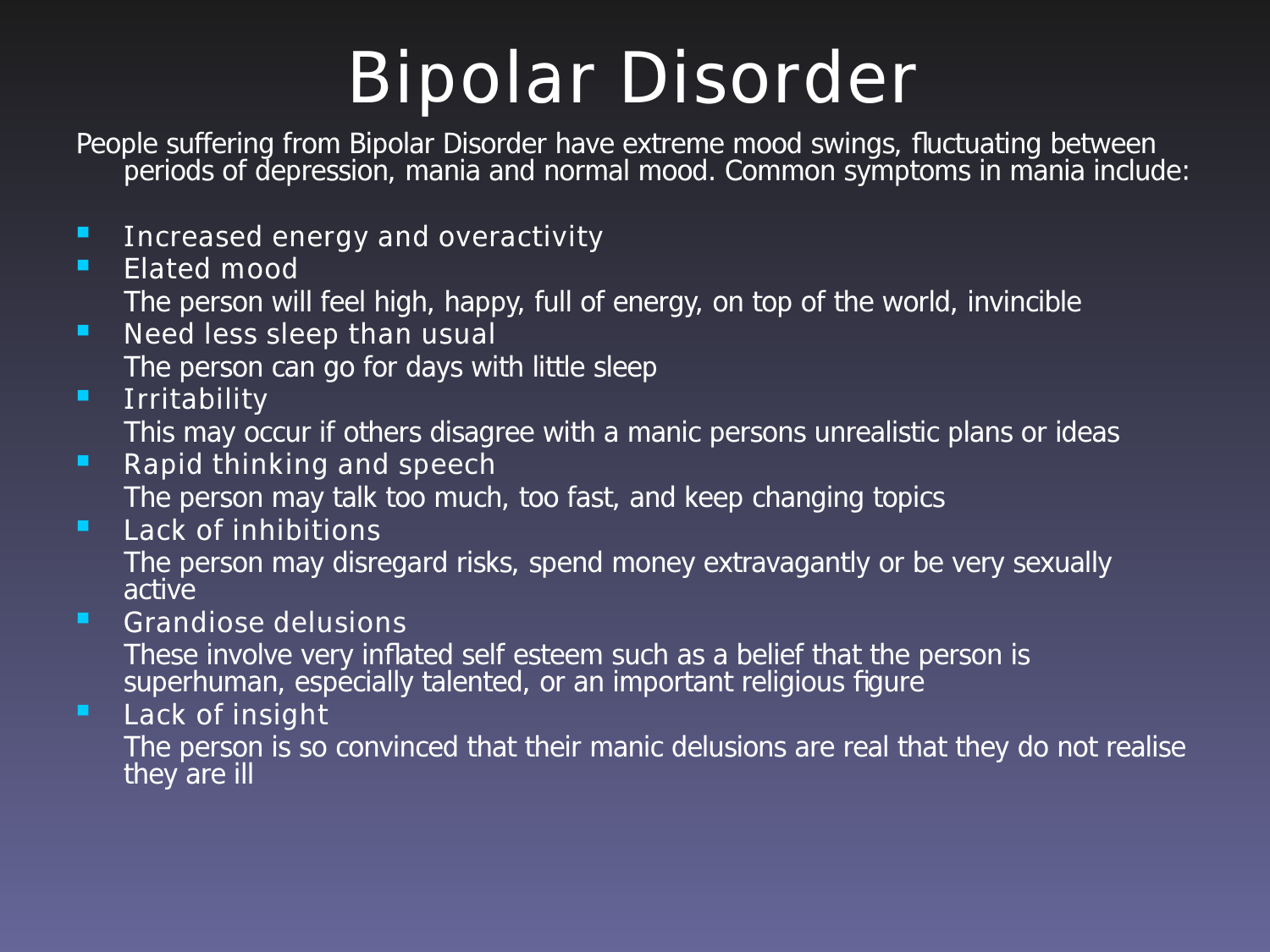

Bipolar Disorder
People suffering from Bipolar Disorder have extreme mood swings, fluctuating between periods of depression, mania and normal mood. Common symptoms in mania include:

Increased energy and overactivity
Elated mood
	The person will feel high, happy, full of energy, on top of the world, invincible
Need less sleep than usual
	The person can go for days with little sleep
Irritability
	This may occur if others disagree with a manic persons unrealistic plans or ideas
Rapid thinking and speech
	The person may talk too much, too fast, and keep changing topics
Lack of inhibitions
	The person may disregard risks, spend money extravagantly or be very sexually active
Grandiose delusions
	These involve very inflated self esteem such as a belief that the person is superhuman, especially talented, or an important religious figure
Lack of insight
	The person is so convinced that their manic delusions are real that they do not realise they are ill